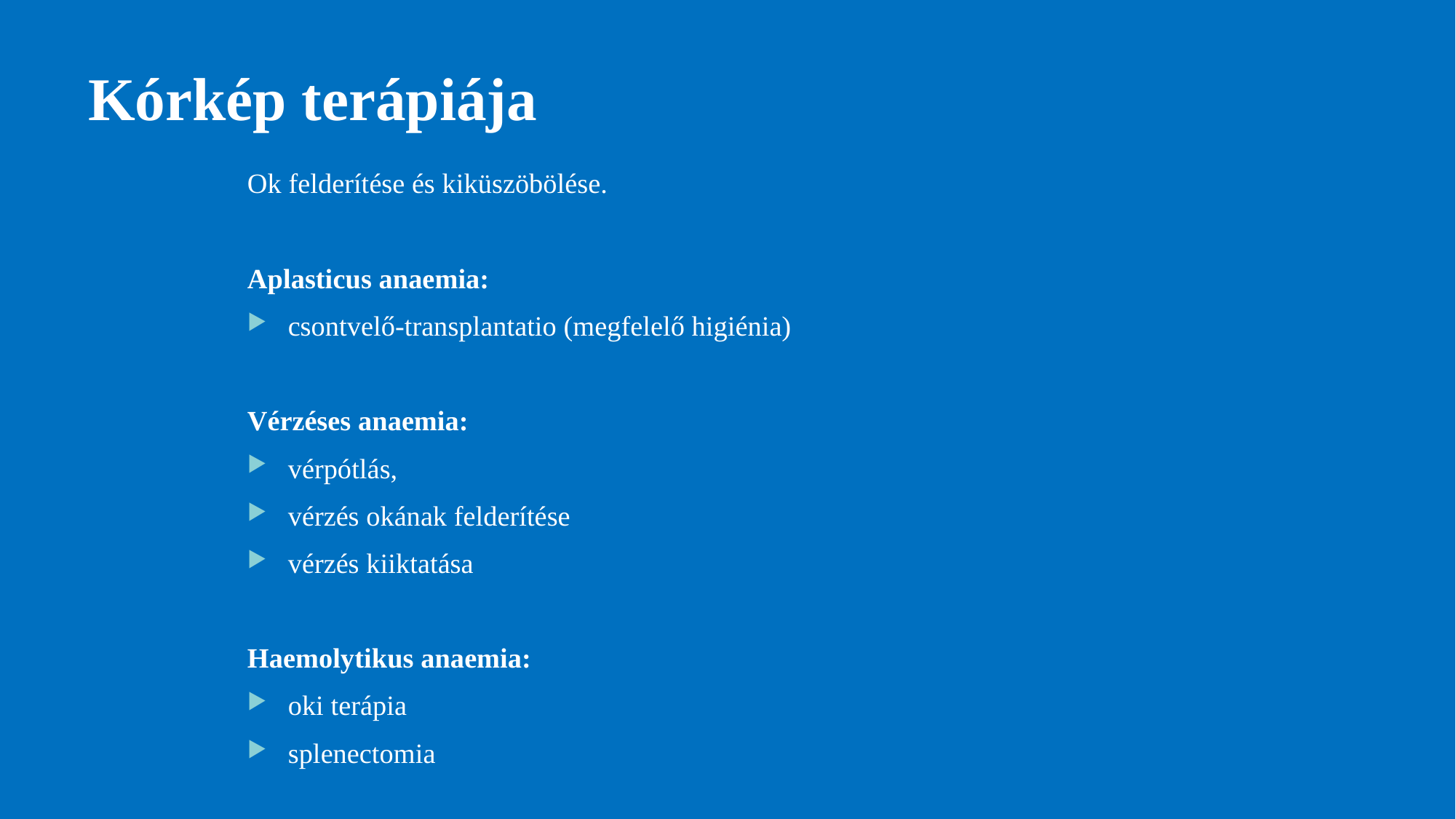

# Kórkép terápiája
Ok felderítése és kiküszöbölése.

Aplasticus anaemia:
csontvelő-transplantatio (megfelelő higiénia)

Vérzéses anaemia:
vérpótlás,
vérzés okának felderítése
vérzés kiiktatása

Haemolytikus anaemia:
oki terápia
splenectomia